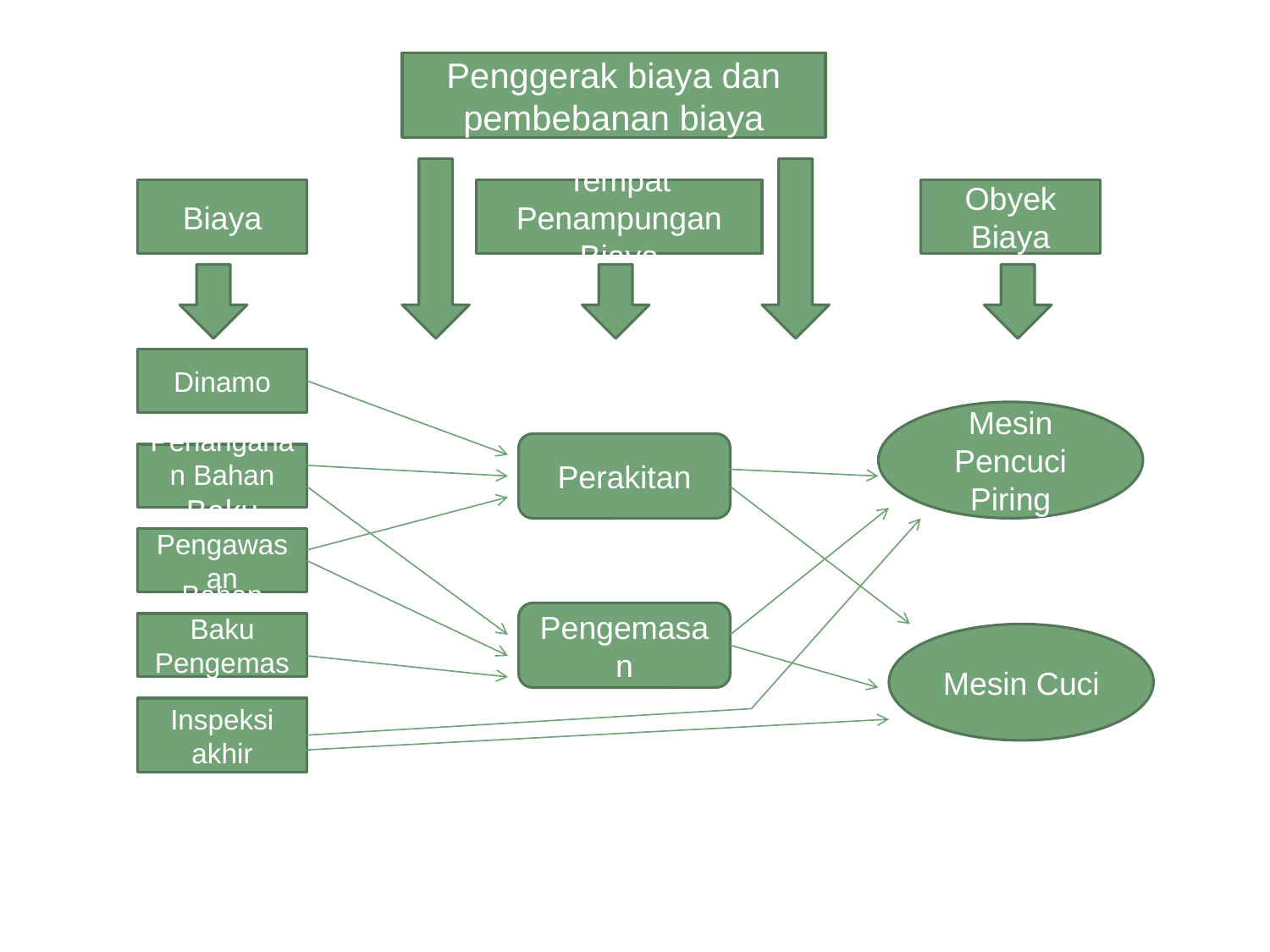

.
Penggerak biaya dan pembebanan biaya

Biaya
Tempat Penampungan Biaya
Obyek Biaya

Dinamo
Mesin Pencuci Piring
Perakitan
Penanganan Bahan Baku
Pengawasan
Pengemasan
Bahan Baku Pengemasan
Mesin Cuci
Inspeksi akhir